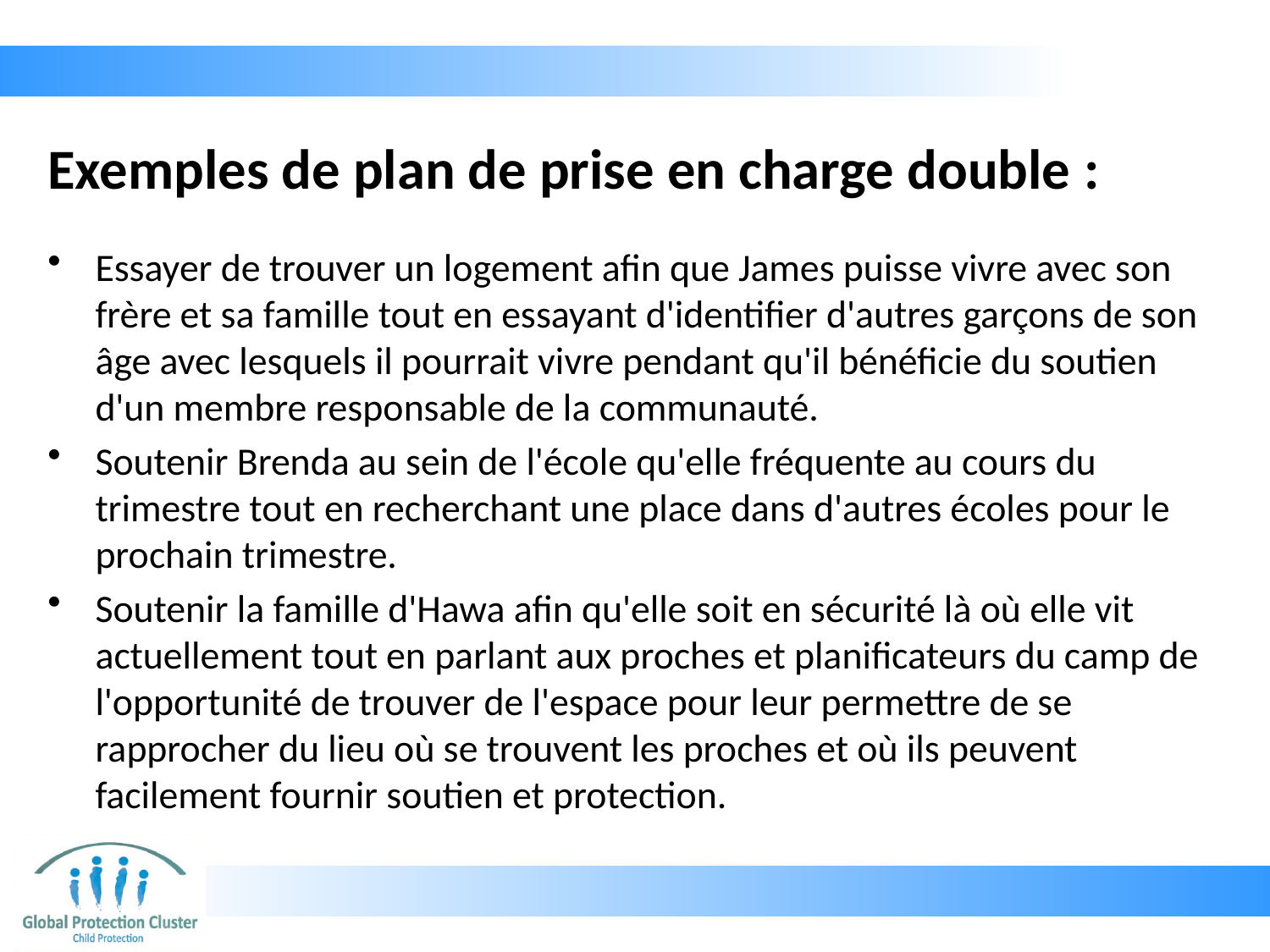

# Exemples de plan de prise en charge double :
Essayer de trouver un logement afin que James puisse vivre avec son frère et sa famille tout en essayant d'identifier d'autres garçons de son âge avec lesquels il pourrait vivre pendant qu'il bénéficie du soutien d'un membre responsable de la communauté.
Soutenir Brenda au sein de l'école qu'elle fréquente au cours du trimestre tout en recherchant une place dans d'autres écoles pour le prochain trimestre.
Soutenir la famille d'Hawa afin qu'elle soit en sécurité là où elle vit actuellement tout en parlant aux proches et planificateurs du camp de l'opportunité de trouver de l'espace pour leur permettre de se rapprocher du lieu où se trouvent les proches et où ils peuvent facilement fournir soutien et protection.